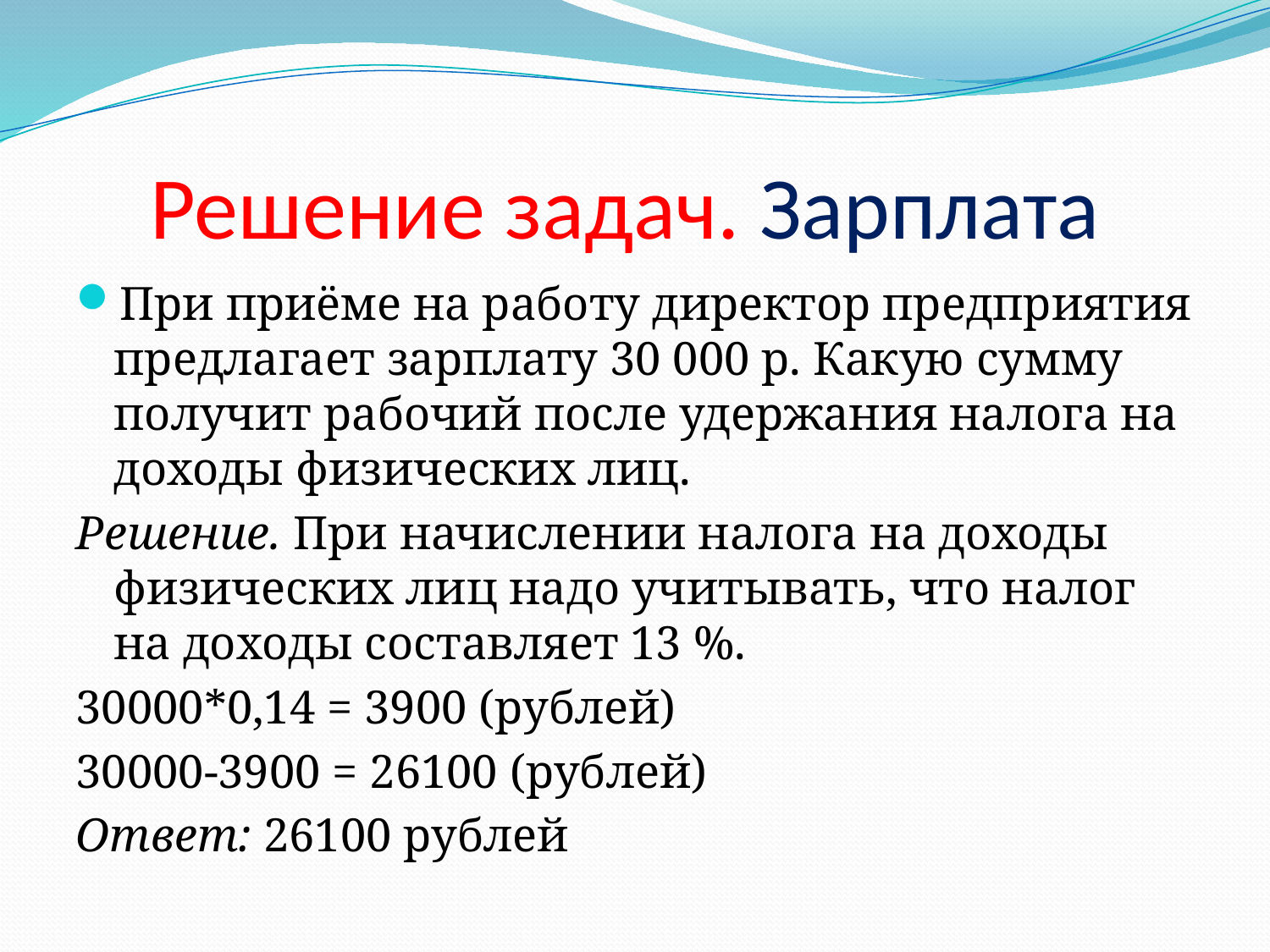

# Решение задач. Зарплата
При приёме на работу директор предприятия предлагает зарплату 30 000 р. Какую сумму получит рабочий после удержания налога на доходы физических лиц.
Решение. При начислении налога на доходы физических лиц надо учитывать, что налог на доходы составляет 13 %.
30000*0,14 = 3900 (рублей)
30000-3900 = 26100 (рублей)
Ответ: 26100 рублей